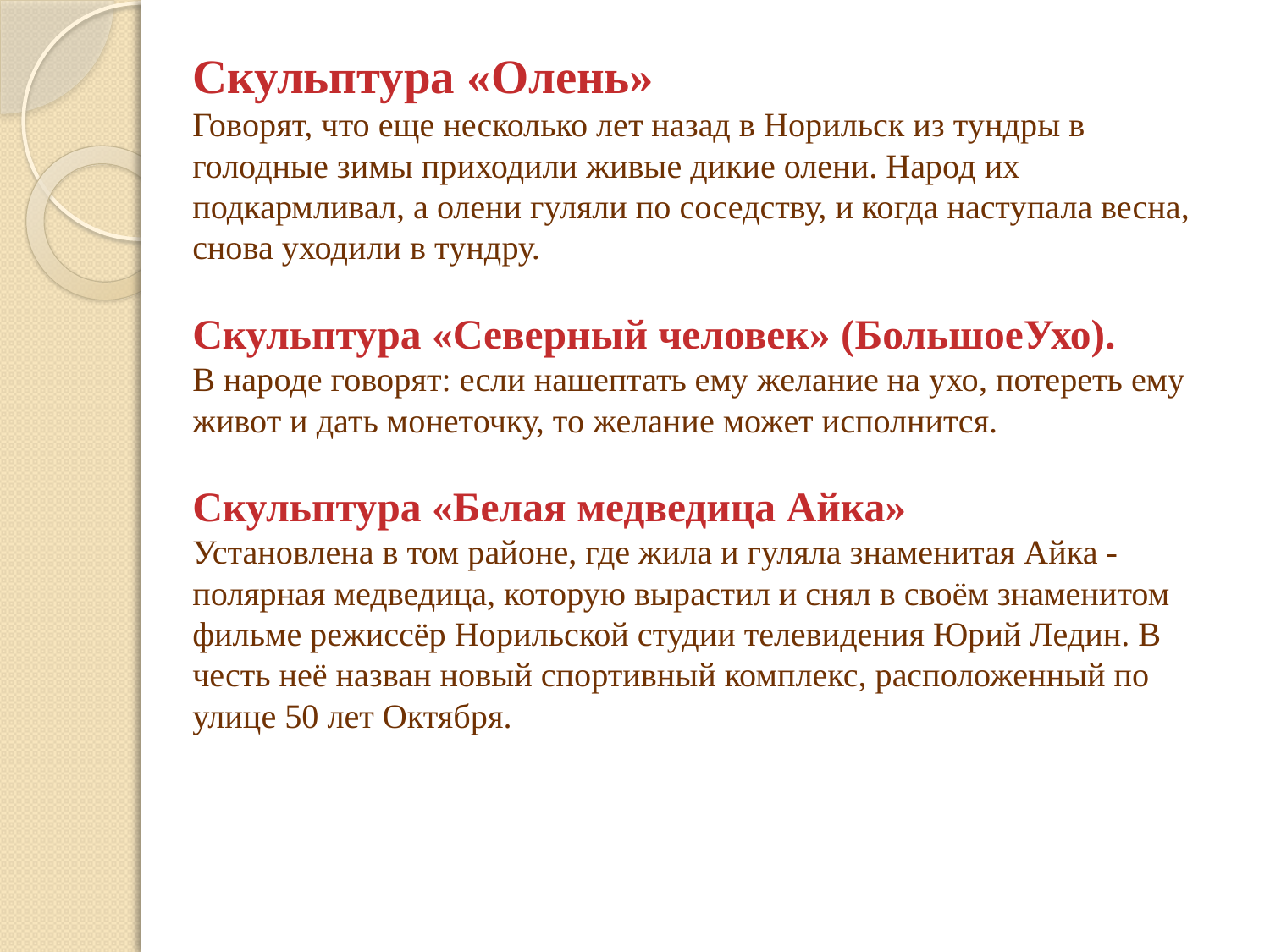

# Скульптура «Олень» Говорят, что еще несколько лет назад в Норильск из тундры в голодные зимы приходили живые дикие олени. Народ их подкармливал, а олени гуляли по соседству, и когда наступала весна, снова уходили в тундру. Скульптура «Северный человек» (БольшоеУхо). В народе говорят: если нашептать ему желание на ухо, потереть ему живот и дать монеточку, то желание может исполнится. Скульптура «Белая медведица Айка» Установлена в том районе, где жила и гуляла знаменитая Айка - полярная медведица, которую вырастил и снял в своём знаменитом фильме режиссёр Норильской студии телевидения Юрий Ледин. В честь неё назван новый спортивный комплекс, расположенный по улице 50 лет Октября.